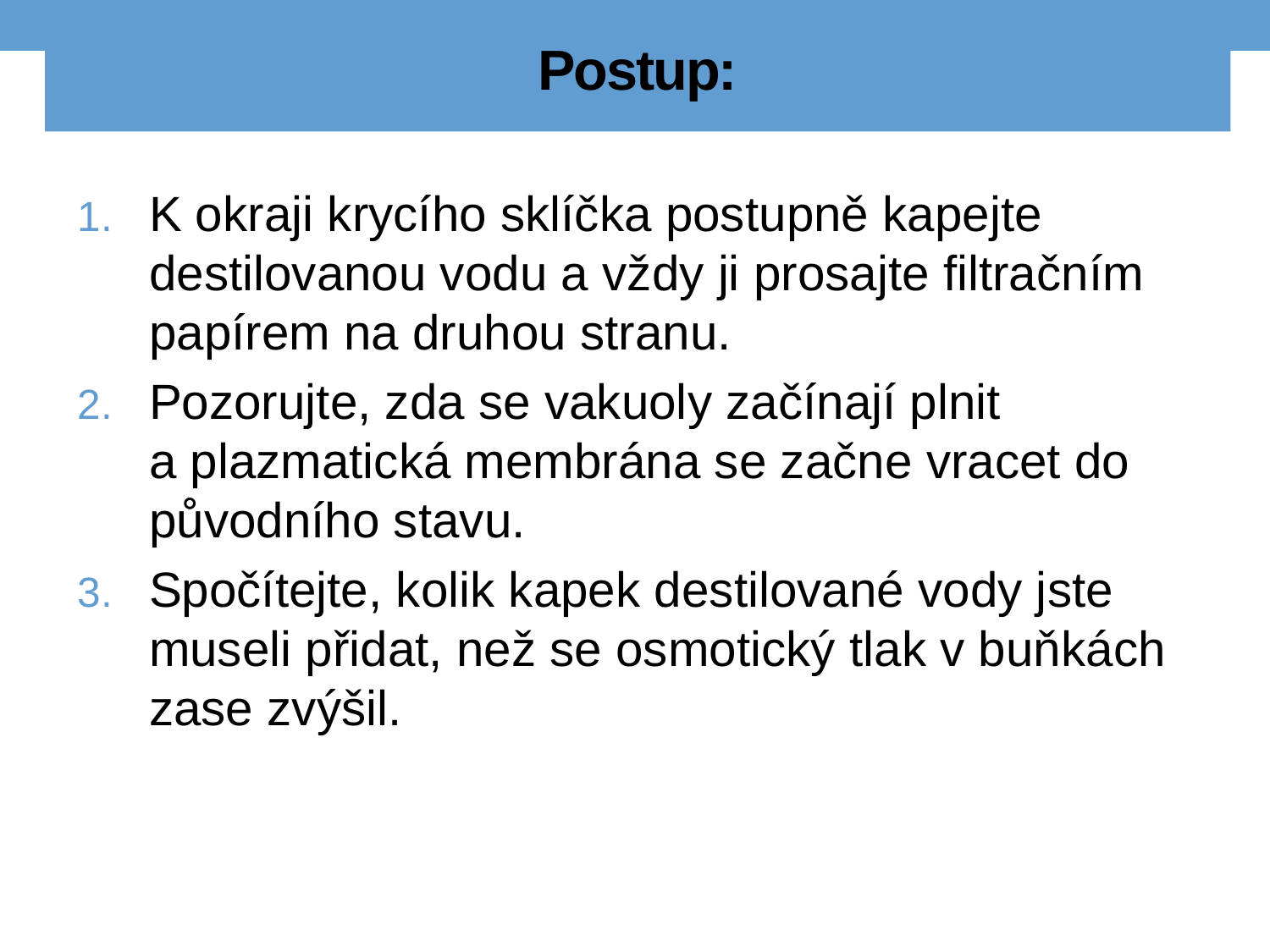

# Postup:
K okraji krycího sklíčka postupně kapejte destilovanou vodu a vždy ji prosajte filtračním papírem na druhou stranu.
Pozorujte, zda se vakuoly začínají plnit
a plazmatická membrána se začne vracet do původního stavu.
Spočítejte, kolik kapek destilované vody jste museli přidat, než se osmotický tlak v buňkách zase zvýšil.